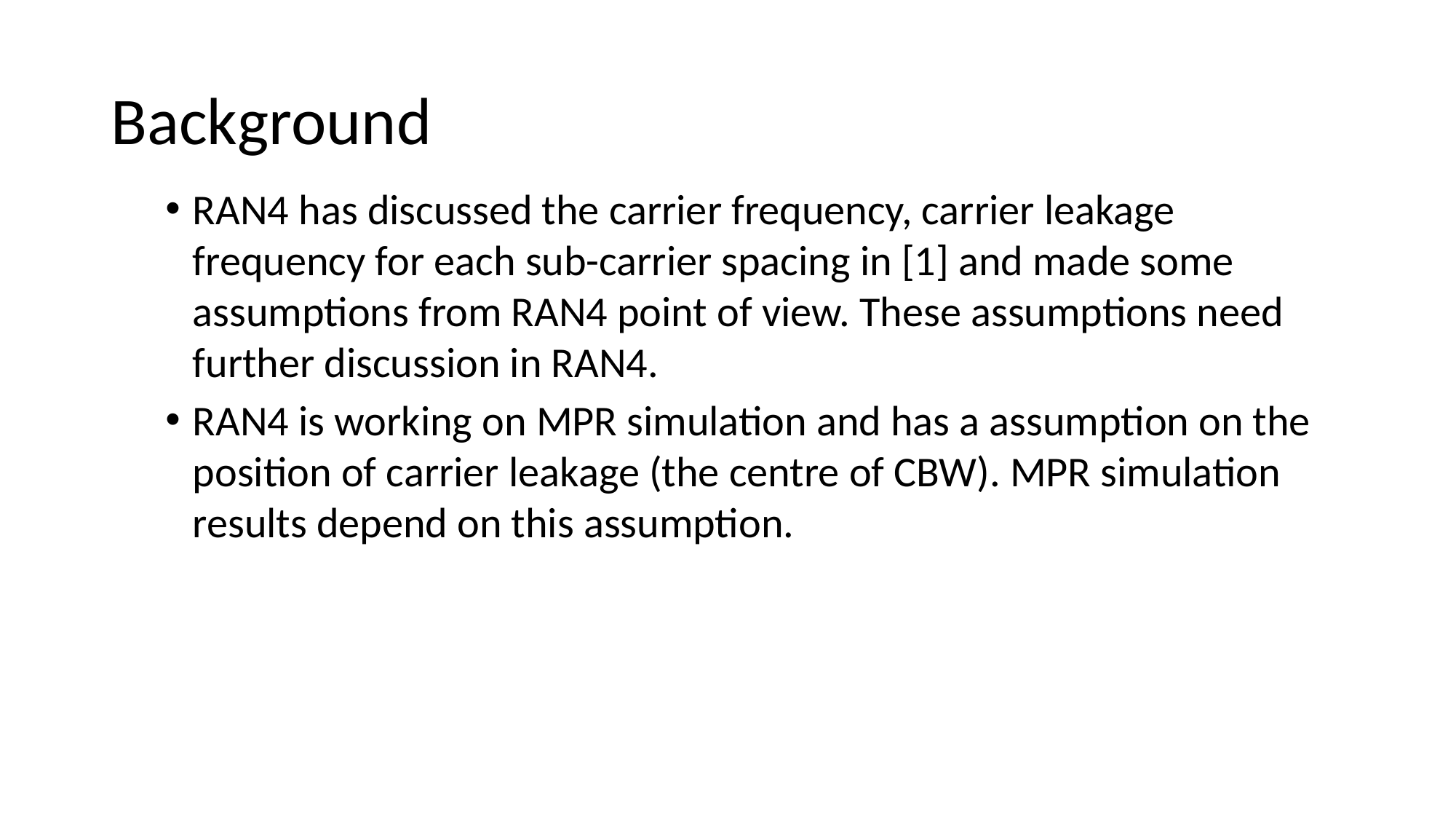

# Background
RAN4 has discussed the carrier frequency, carrier leakage frequency for each sub-carrier spacing in [1] and made some assumptions from RAN4 point of view. These assumptions need further discussion in RAN4.
RAN4 is working on MPR simulation and has a assumption on the position of carrier leakage (the centre of CBW). MPR simulation results depend on this assumption.